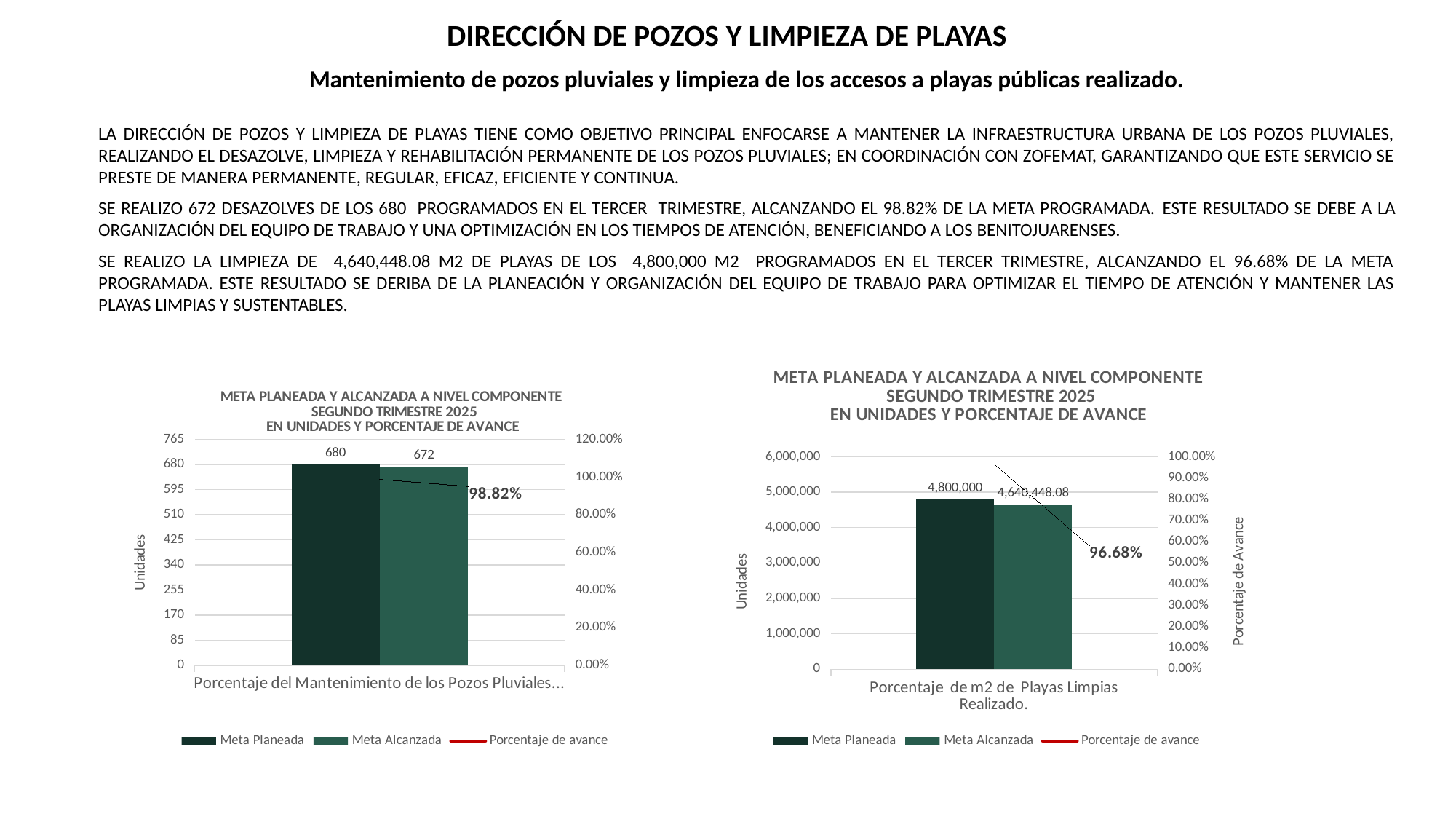

DIRECCIÓN DE POZOS Y LIMPIEZA DE PLAYAS
Mantenimiento de pozos pluviales y limpieza de los accesos a playas públicas realizado.

LA DIRECCIÓN DE POZOS Y LIMPIEZA DE PLAYAS TIENE COMO OBJETIVO PRINCIPAL ENFOCARSE A MANTENER LA INFRAESTRUCTURA URBANA DE LOS POZOS PLUVIALES, REALIZANDO EL DESAZOLVE, LIMPIEZA Y REHABILITACIÓN PERMANENTE DE LOS POZOS PLUVIALES; EN COORDINACIÓN CON ZOFEMAT, GARANTIZANDO QUE ESTE SERVICIO SE PRESTE DE MANERA PERMANENTE, REGULAR, EFICAZ, EFICIENTE Y CONTINUA.
SE REALIZO 672 DESAZOLVES DE LOS 680  PROGRAMADOS EN EL TERCER  TRIMESTRE, ALCANZANDO EL 98.82% DE LA META PROGRAMADA. ESTE RESULTADO SE DEBE A LA ORGANIZACIÓN DEL EQUIPO DE TRABAJO Y UNA OPTIMIZACIÓN EN LOS TIEMPOS DE ATENCIÓN, BENEFICIANDO A LOS BENITOJUARENSES.
SE REALIZO LA LIMPIEZA DE  4,640,448.08 M2 DE PLAYAS DE LOS  4,800,000 M2  PROGRAMADOS EN EL TERCER TRIMESTRE, ALCANZANDO EL 96.68% DE LA META PROGRAMADA. ESTE RESULTADO SE DERIBA DE LA PLANEACIÓN Y ORGANIZACIÓN DEL EQUIPO DE TRABAJO PARA OPTIMIZAR EL TIEMPO DE ATENCIÓN Y MANTENER LAS PLAYAS LIMPIAS Y SUSTENTABLES.

### Chart: META PLANEADA Y ALCANZADA A NIVEL COMPONENTE
 SEGUNDO TRIMESTRE 2025
EN UNIDADES Y PORCENTAJE DE AVANCE

| Category | Meta Planeada | Meta Alcanzada |  |
|---|---|---|---|
| Porcentaje del Mantenimiento de los Pozos Pluviales  Realizado.  | 680.0 | 672.0 | 0.9882352941176471 |

### Chart: META PLANEADA Y ALCANZADA A NIVEL COMPONENTE
 SEGUNDO TRIMESTRE 2025
EN UNIDADES Y PORCENTAJE DE AVANCE

| Category | Meta Planeada | Meta Alcanzada |  |
|---|---|---|---|
| Porcentaje  de m2 de  Playas Limpias Realizado. | 4800000.0 | 4640448.08 | 0.9667600166666667 |